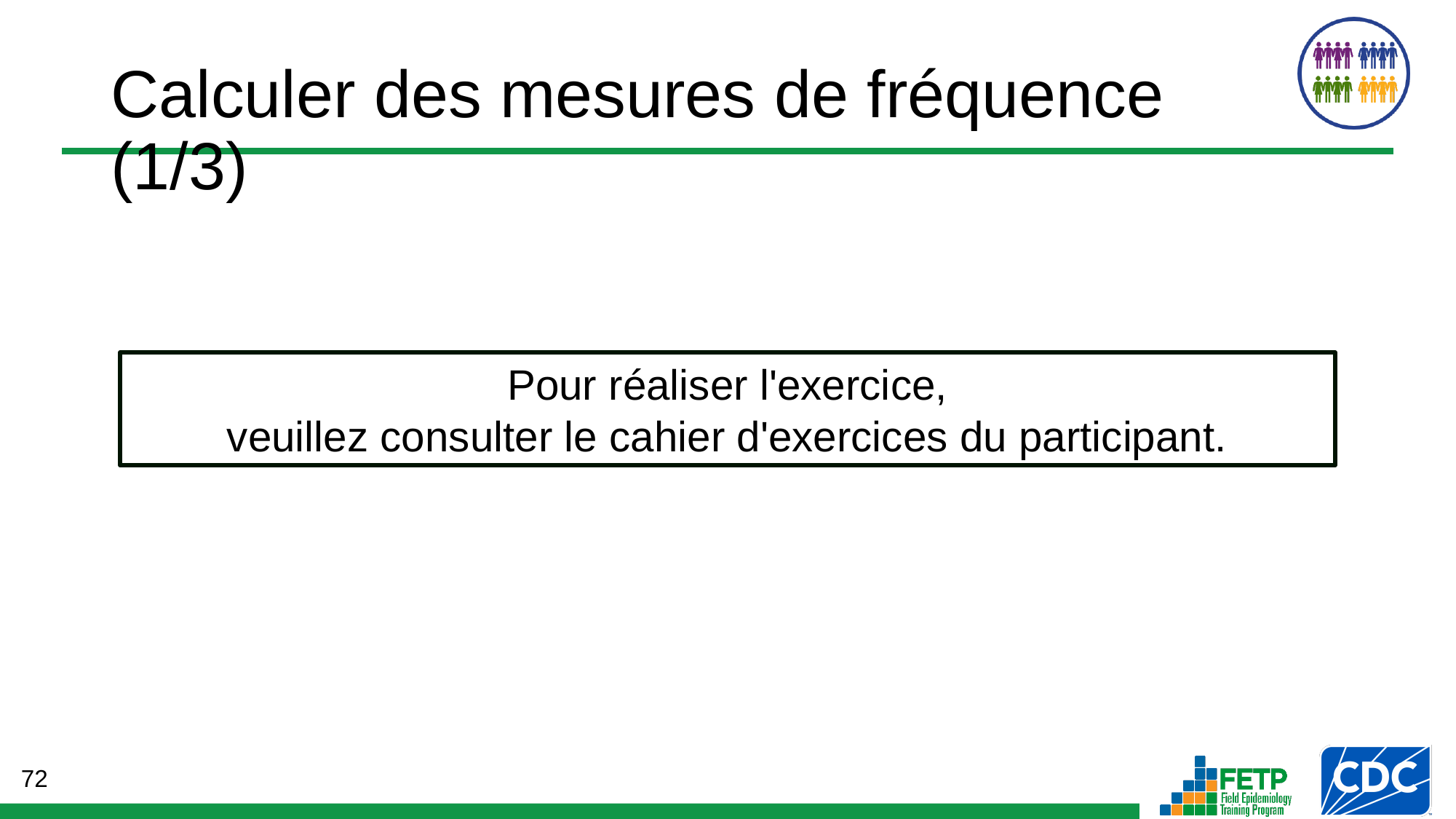

# Calculer des mesures de fréquence (1/3)